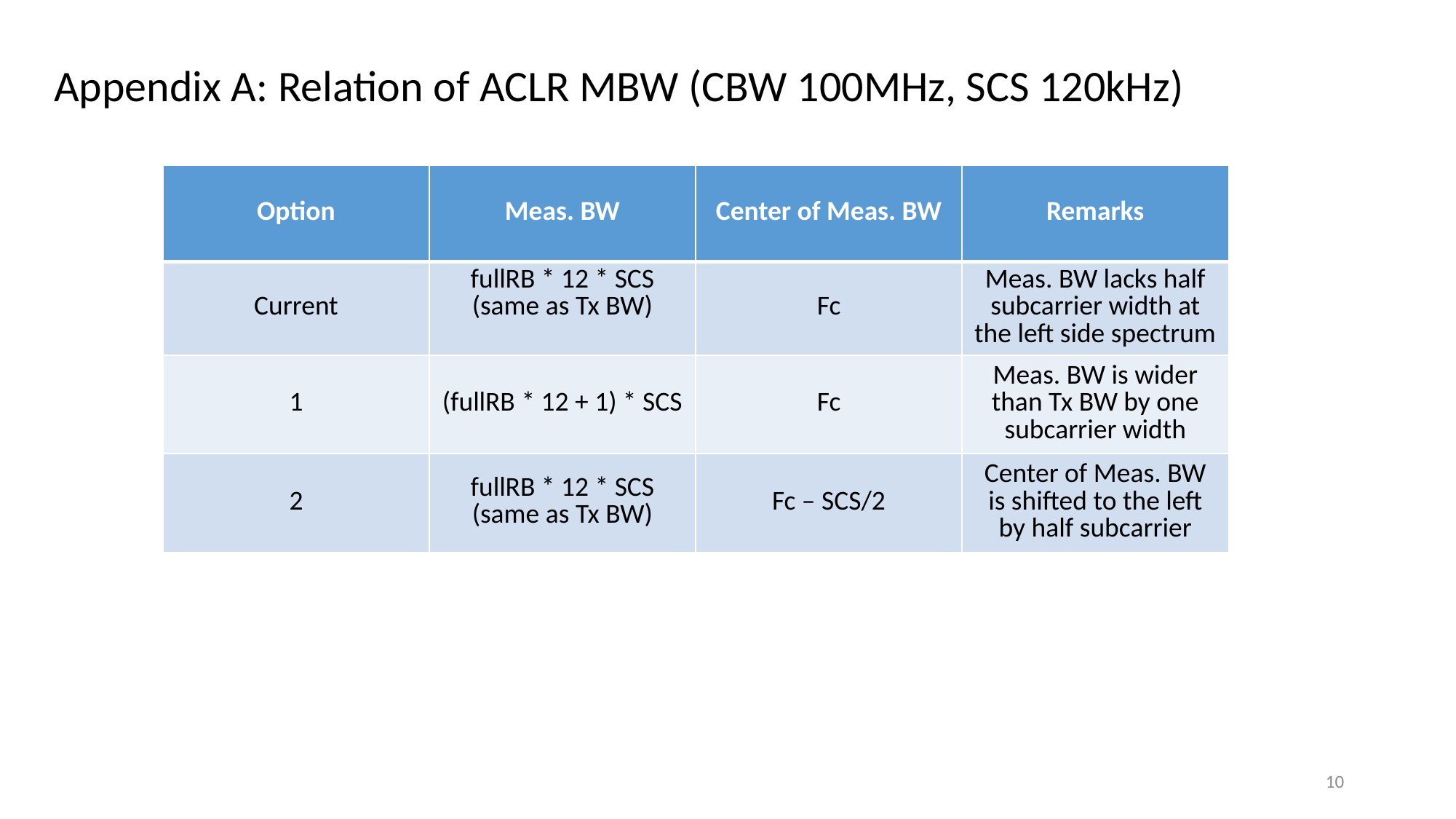

# Appendix A: Relation of ACLR MBW (CBW 100MHz, SCS 120kHz)
| Option | Meas. BW | Center of Meas. BW | Remarks |
| --- | --- | --- | --- |
| Current | fullRB \* 12 \* SCS (same as Tx BW) | Fc | Meas. BW lacks half subcarrier width at the left side spectrum |
| 1 | (fullRB \* 12 + 1) \* SCS | Fc | Meas. BW is wider than Tx BW by one subcarrier width |
| 2 | fullRB \* 12 \* SCS (same as Tx BW) | Fc – SCS/2 | Center of Meas. BW is shifted to the left by half subcarrier |
10